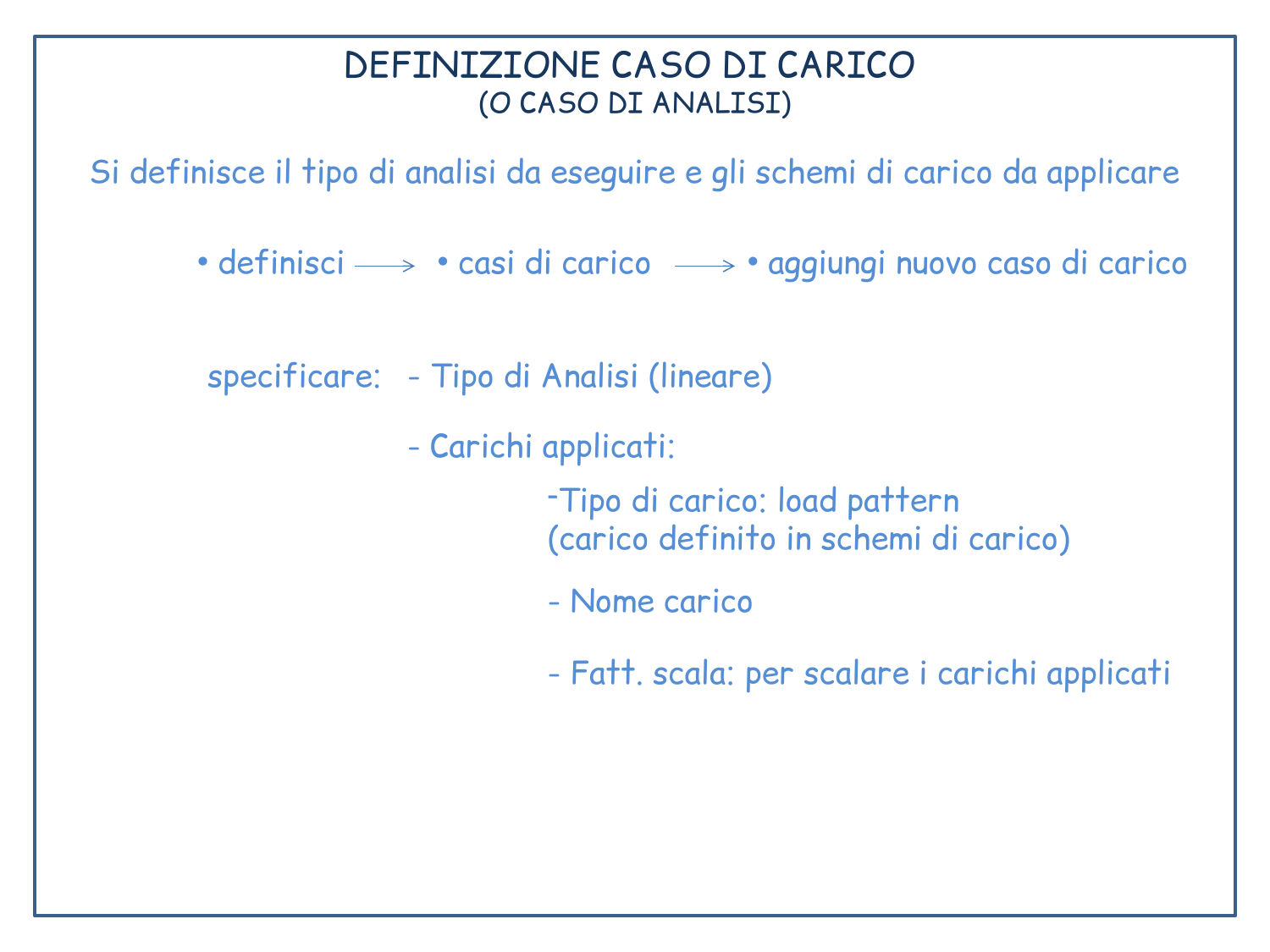

DEFINIZIONE CASO DI CARICO
(O CASO DI ANALISI)
Si definisce il tipo di analisi da eseguire e gli schemi di carico da applicare
 definisci
 casi di carico
 aggiungi nuovo caso di carico
specificare:
- Tipo di Analisi (lineare)
- Carichi applicati:
Tipo di carico: load pattern
(carico definito in schemi di carico)
- Nome carico
- Fatt. scala: per scalare i carichi applicati